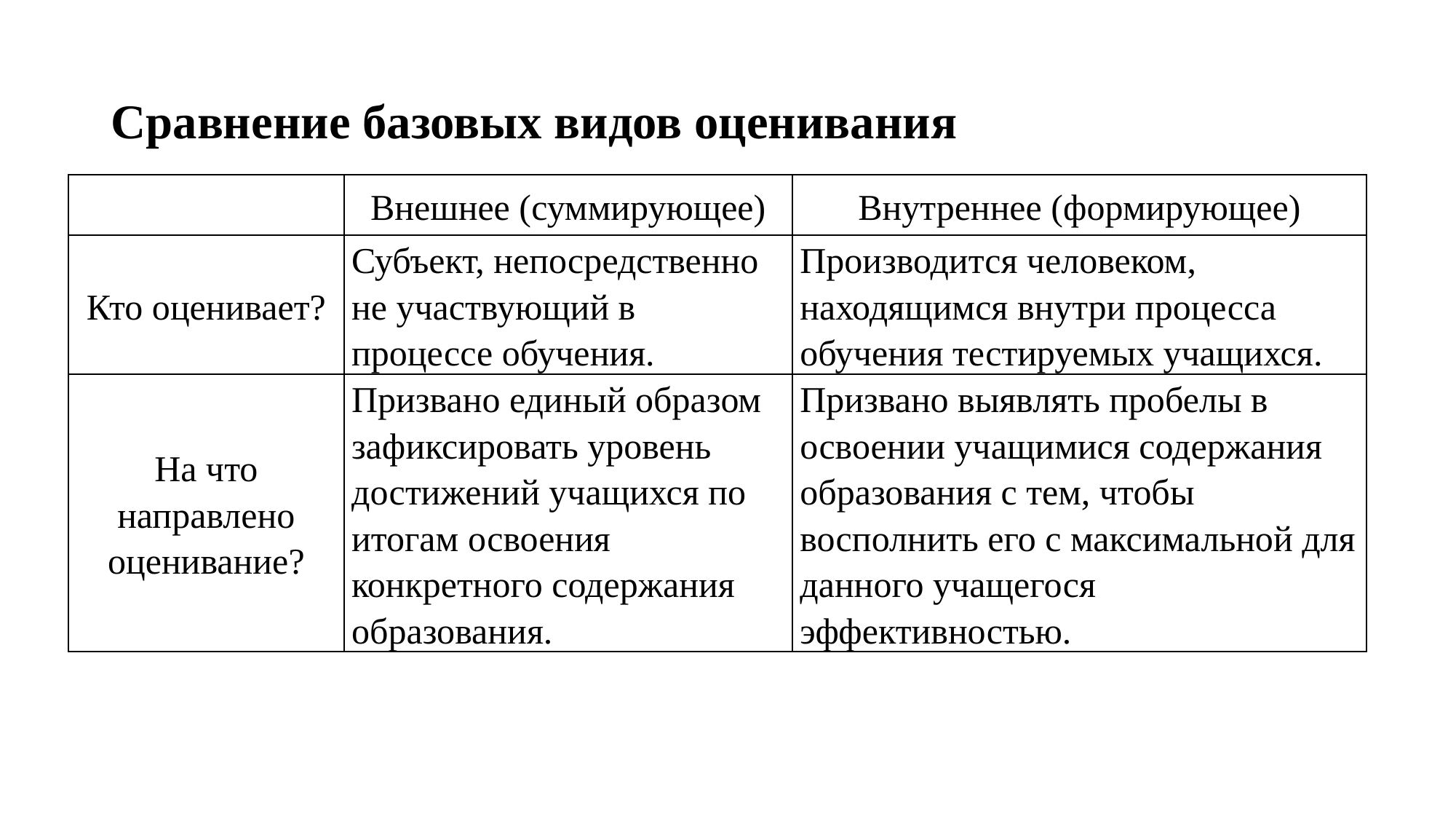

# Сравнение базовых видов оценивания
|  | Внешнее (суммирующее) | Внутреннее (формирующее) |
| --- | --- | --- |
| Кто оценивает? | Субъект, непосредственно не участвующий в процессе обучения. | Производится человеком, находящимся внутри процесса обучения тестируемых учащихся. |
| На что направлено оценивание? | Призвано единый образом зафиксировать уровень достижений учащихся по итогам освоения конкретного содержания образования. | Призвано выявлять пробелы в освоении учащимися содержания образования с тем, чтобы восполнить его с максимальной для данного учащегося эффективностью. |